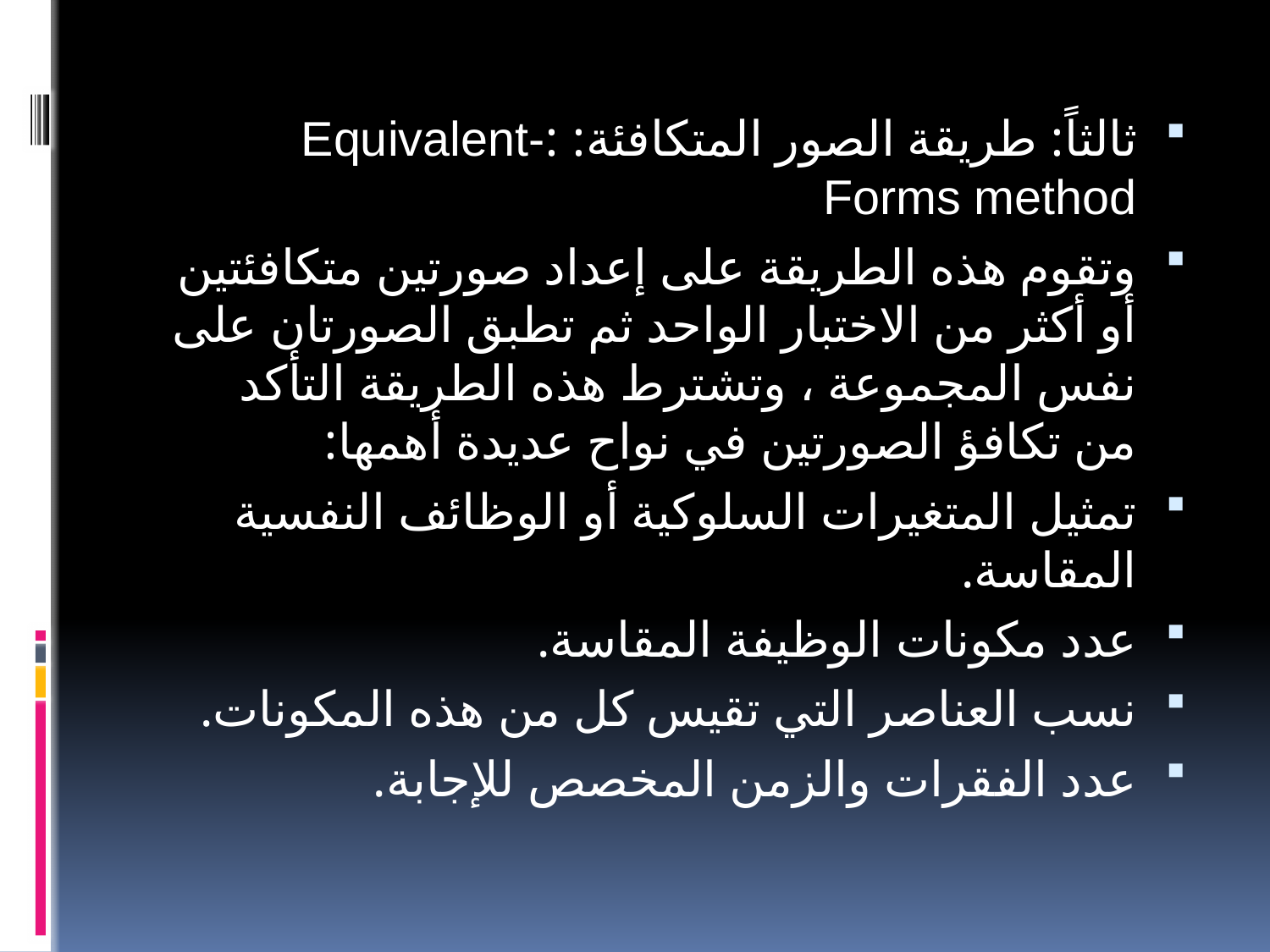

ثالثاً: طريقة الصور المتكافئة: :Equivalent- Forms method
وتقوم هذه الطريقة على إعداد صورتين متكافئتين أو أكثر من الاختبار الواحد ثم تطبق الصورتان على نفس المجموعة ، وتشترط هذه الطريقة التأكد من تكافؤ الصورتين في نواح عديدة أهمها:
تمثيل المتغيرات السلوكية أو الوظائف النفسية المقاسة.
عدد مكونات الوظيفة المقاسة.
نسب العناصر التي تقيس كل من هذه المكونات.
عدد الفقرات والزمن المخصص للإجابة.